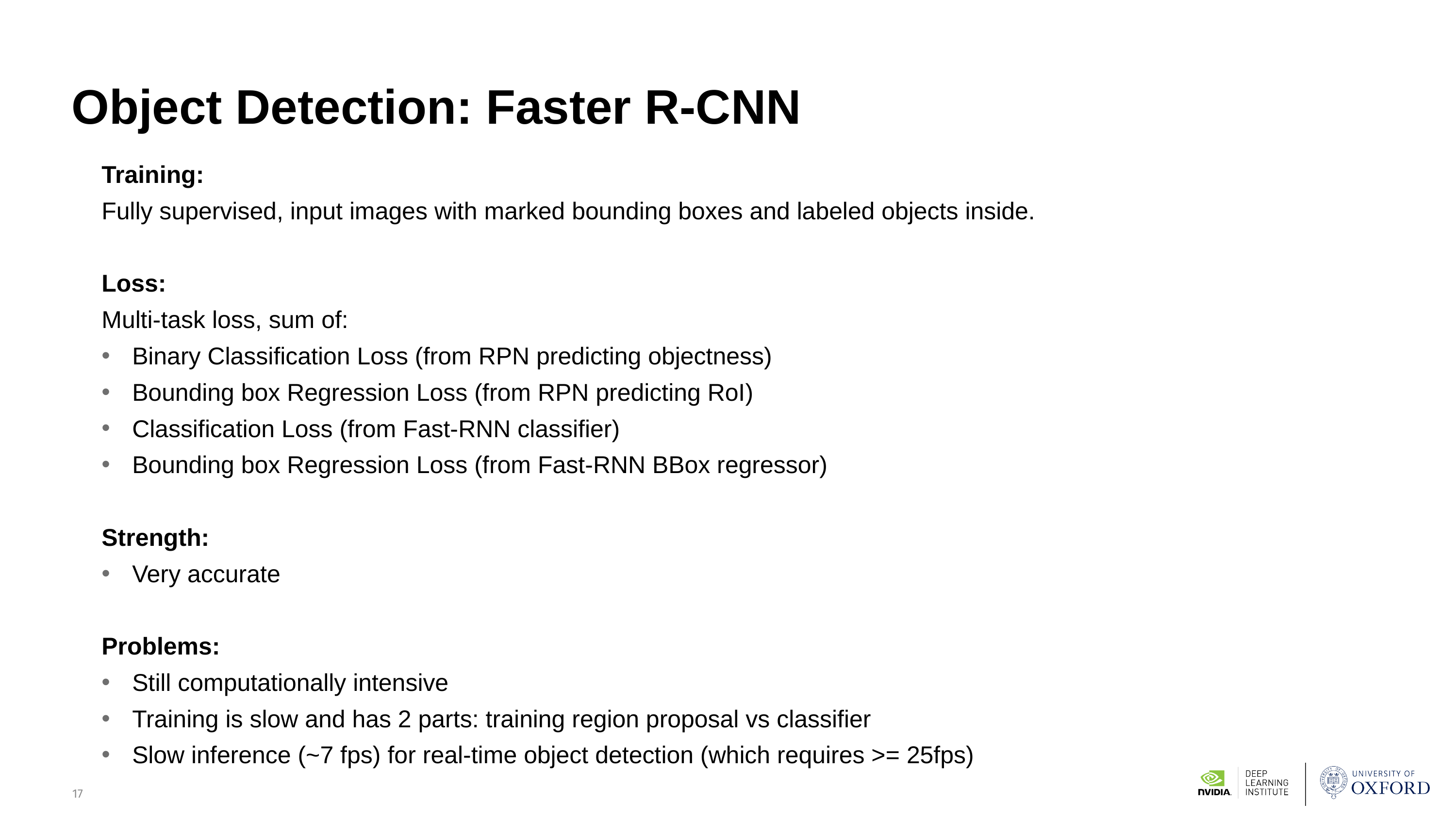

# Object Detection: Faster R-CNN
Training:
Fully supervised, input images with marked bounding boxes and labeled objects inside.

Loss:
Multi-task loss, sum of:
Binary Classification Loss (from RPN predicting objectness)
Bounding box Regression Loss (from RPN predicting RoI)
Classification Loss (from Fast-RNN classifier)
Bounding box Regression Loss (from Fast-RNN BBox regressor)

Strength:
Very accurate

Problems:
Still computationally intensive
Training is slow and has 2 parts: training region proposal vs classifier
Slow inference (~7 fps) for real-time object detection (which requires >= 25fps)